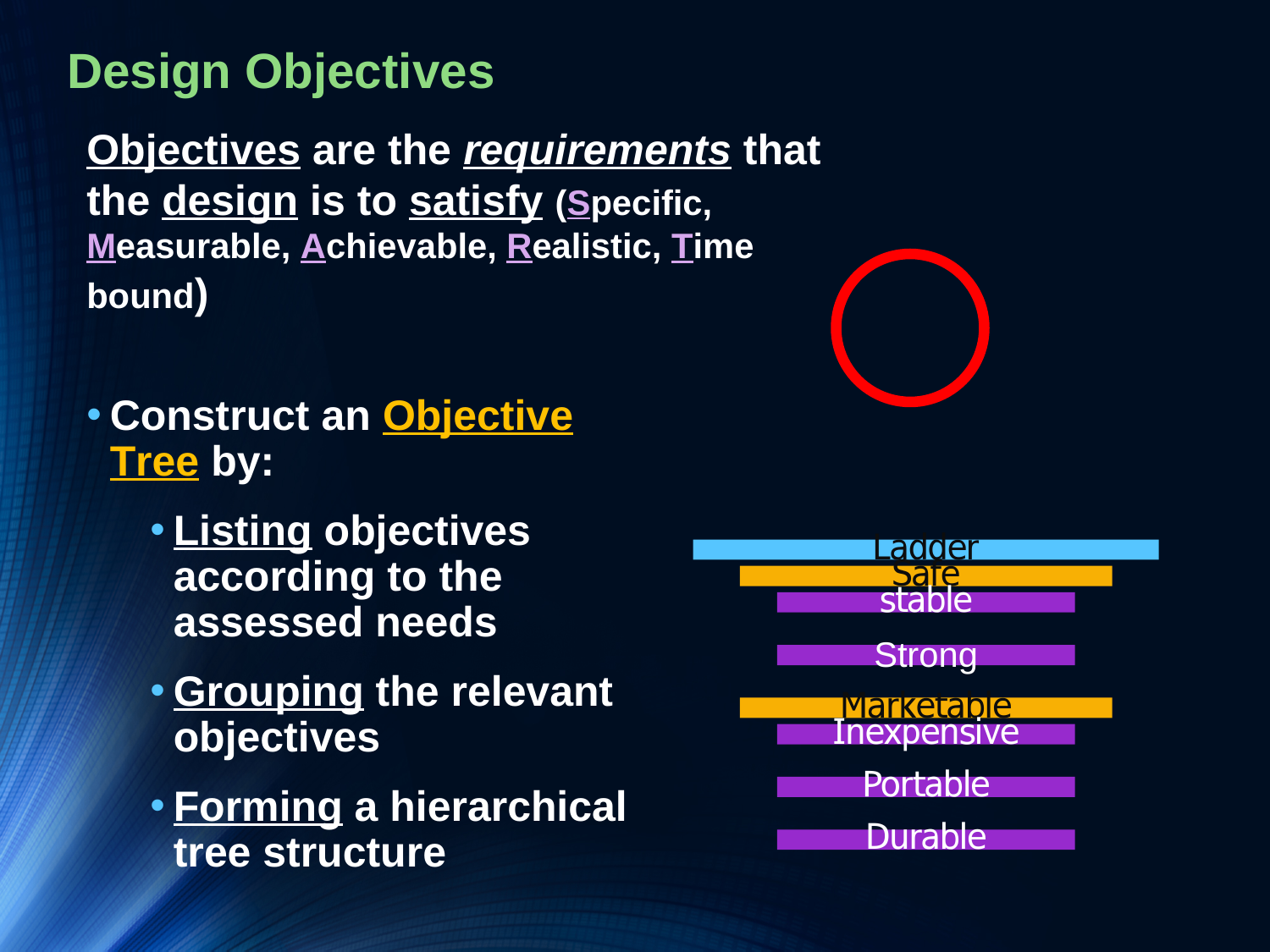

Design Objectives
Objectives are the requirements that the design is to satisfy (Specific, Measurable, Achievable, Realistic, Time bound)

Construct an Objective Tree by:
Listing objectives according to the assessed needs
Grouping the relevant objectives
Forming a hierarchical tree structure
Ladder
Safe
stable
Strong
Marketable
Inexpensive
Portable
Durable